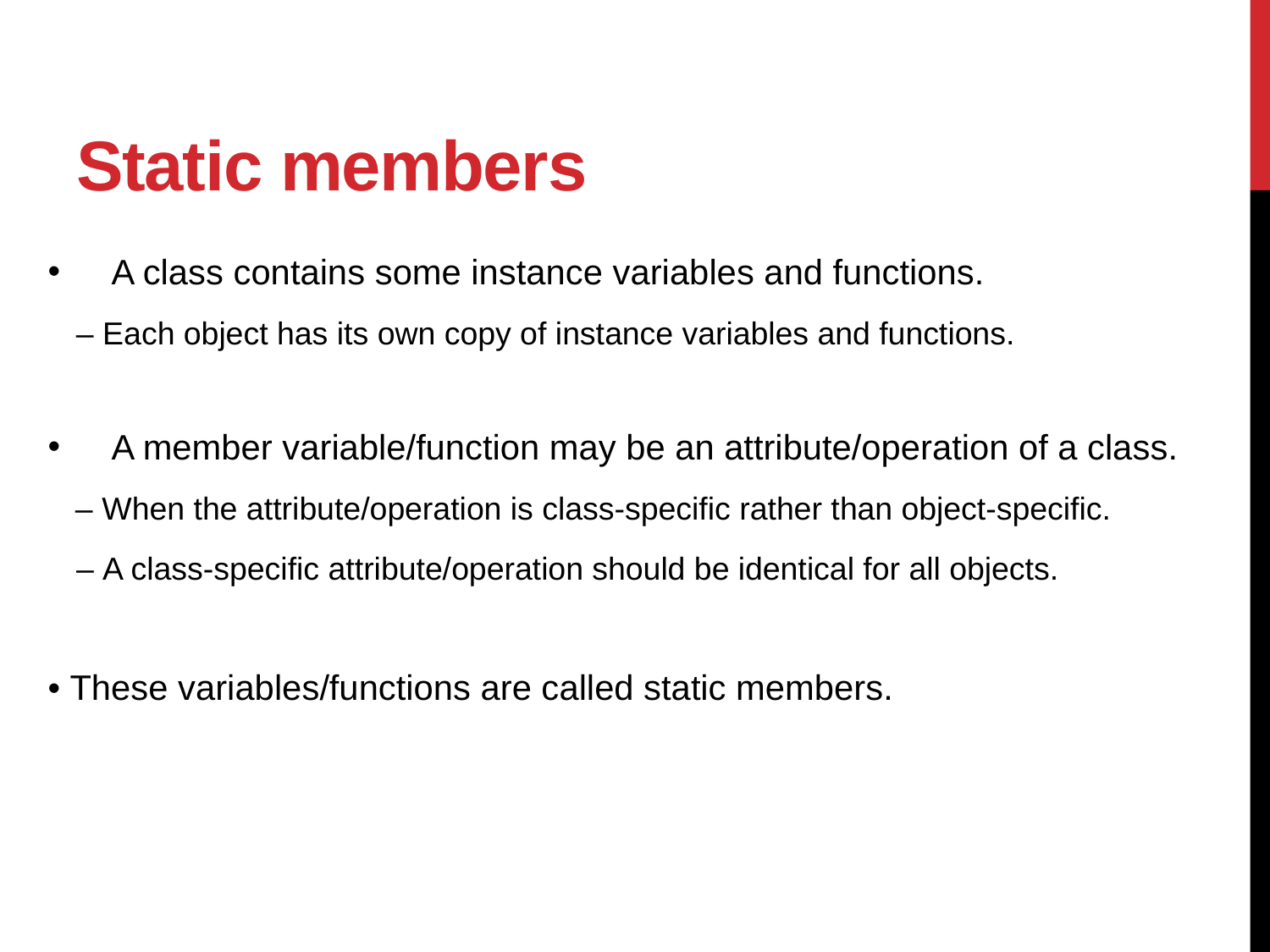

# Static members
A class contains some instance variables and functions.
   – Each object has its own copy of instance variables and functions.

A member variable/function may be an attribute/operation of a class.
   – When the attribute/operation is class-specific rather than object-specific.
   – A class-specific attribute/operation should be identical for all objects.

• These variables/functions are called static members.